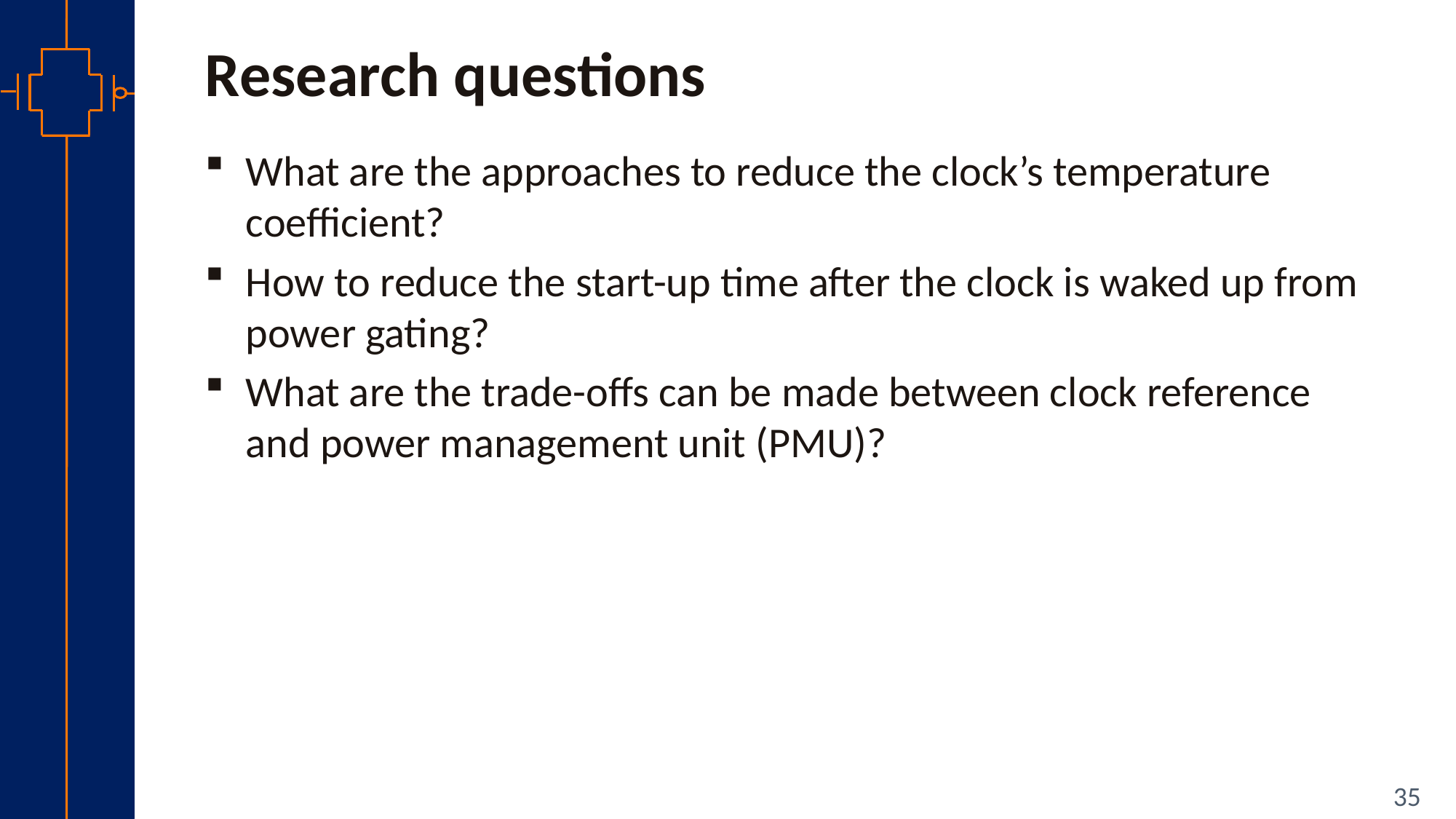

# Research questions
What are the approaches to reduce the clock’s temperature coefficient?
How to reduce the start-up time after the clock is waked up from power gating?
What are the trade-offs can be made between clock reference and power management unit (PMU)?

35